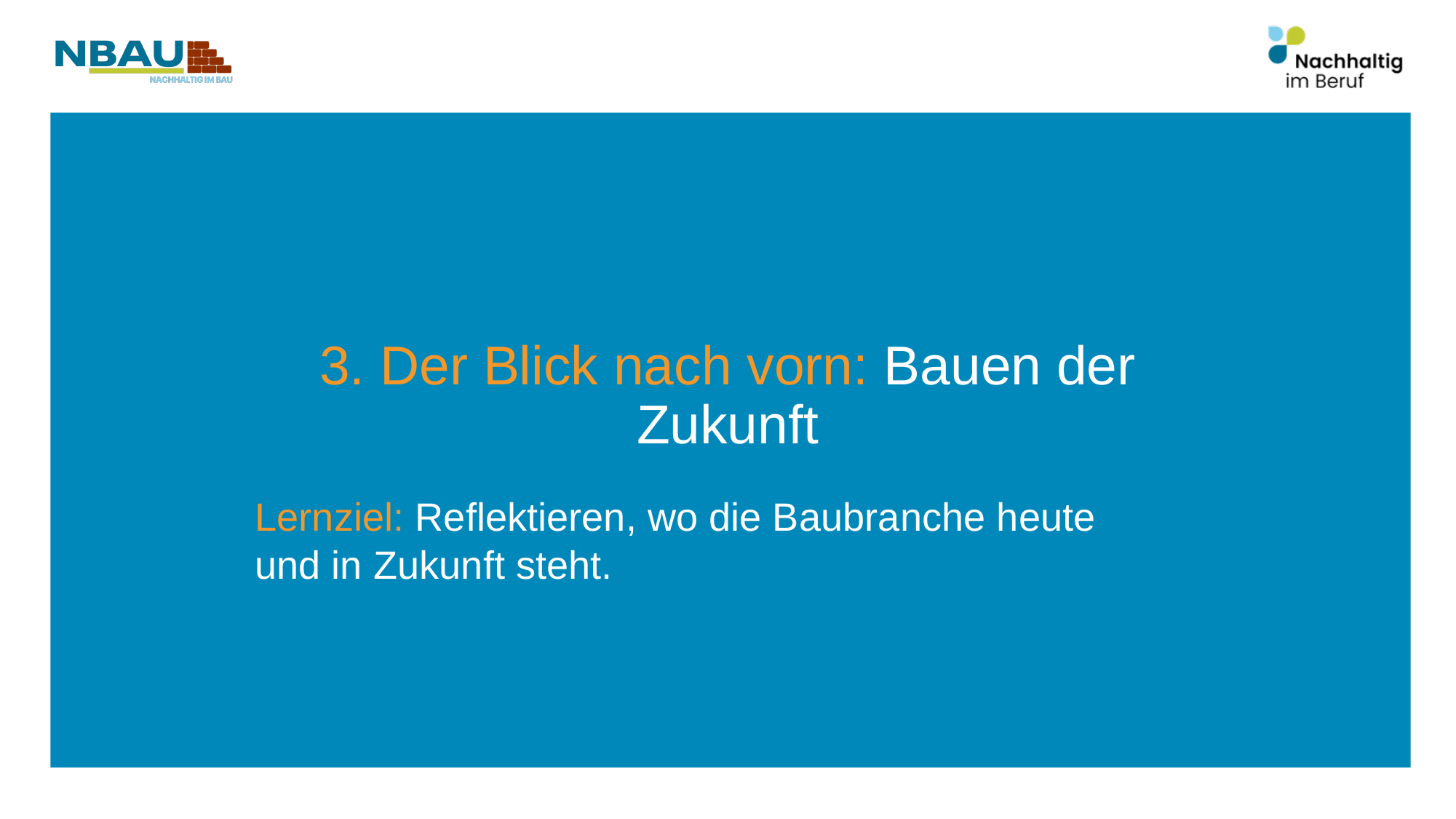

3. Der Blick nach vorn: Bauen der Zukunft
Lernziel: Reflektieren, wo die Baubranche heute und in Zukunft steht.